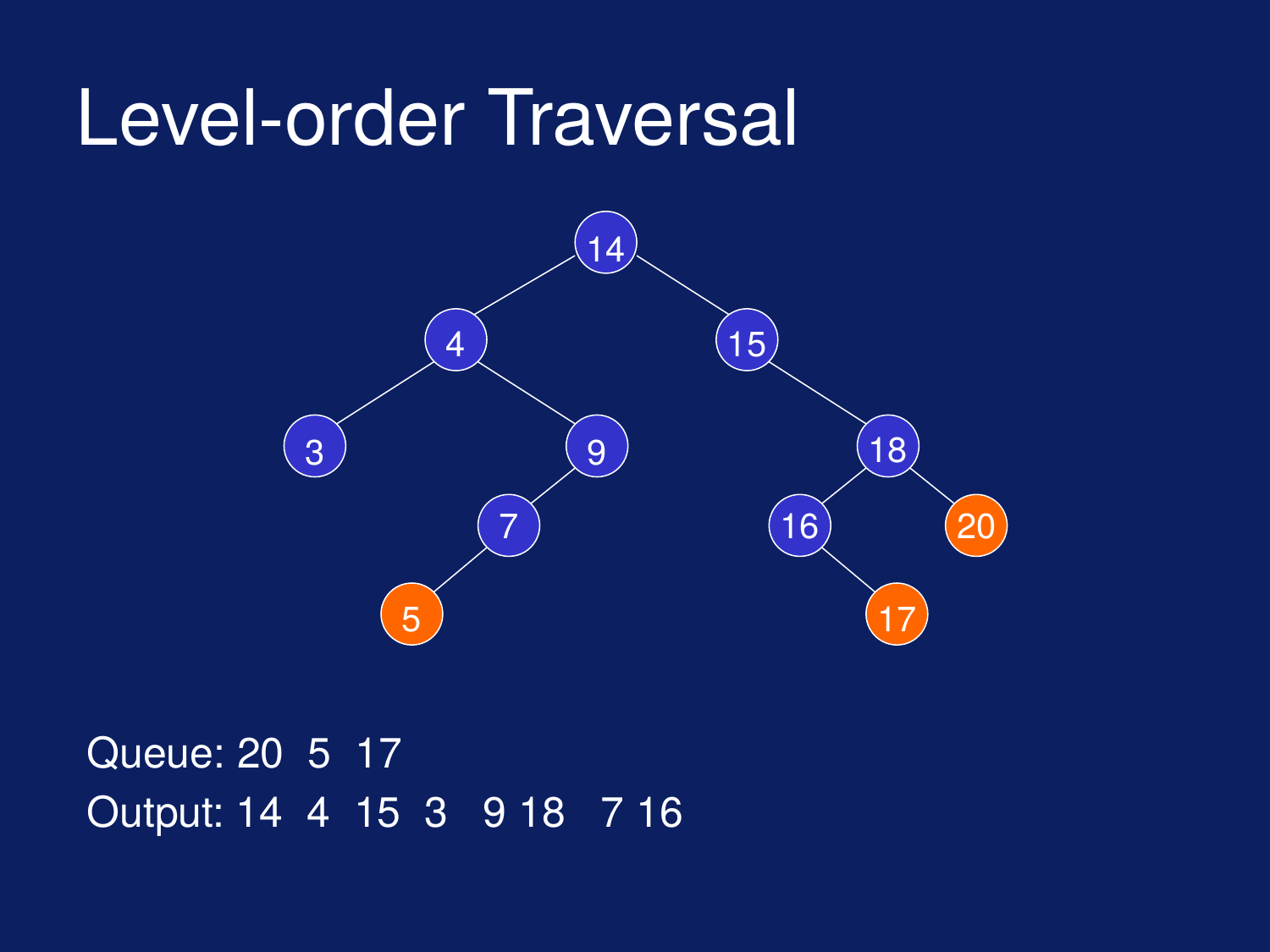

# Level-order Traversal

14

4
15

18
3
9

7
16
20

5
17
Queue: 20  5  17
Output: 14  4  15  3   9 18   7 16